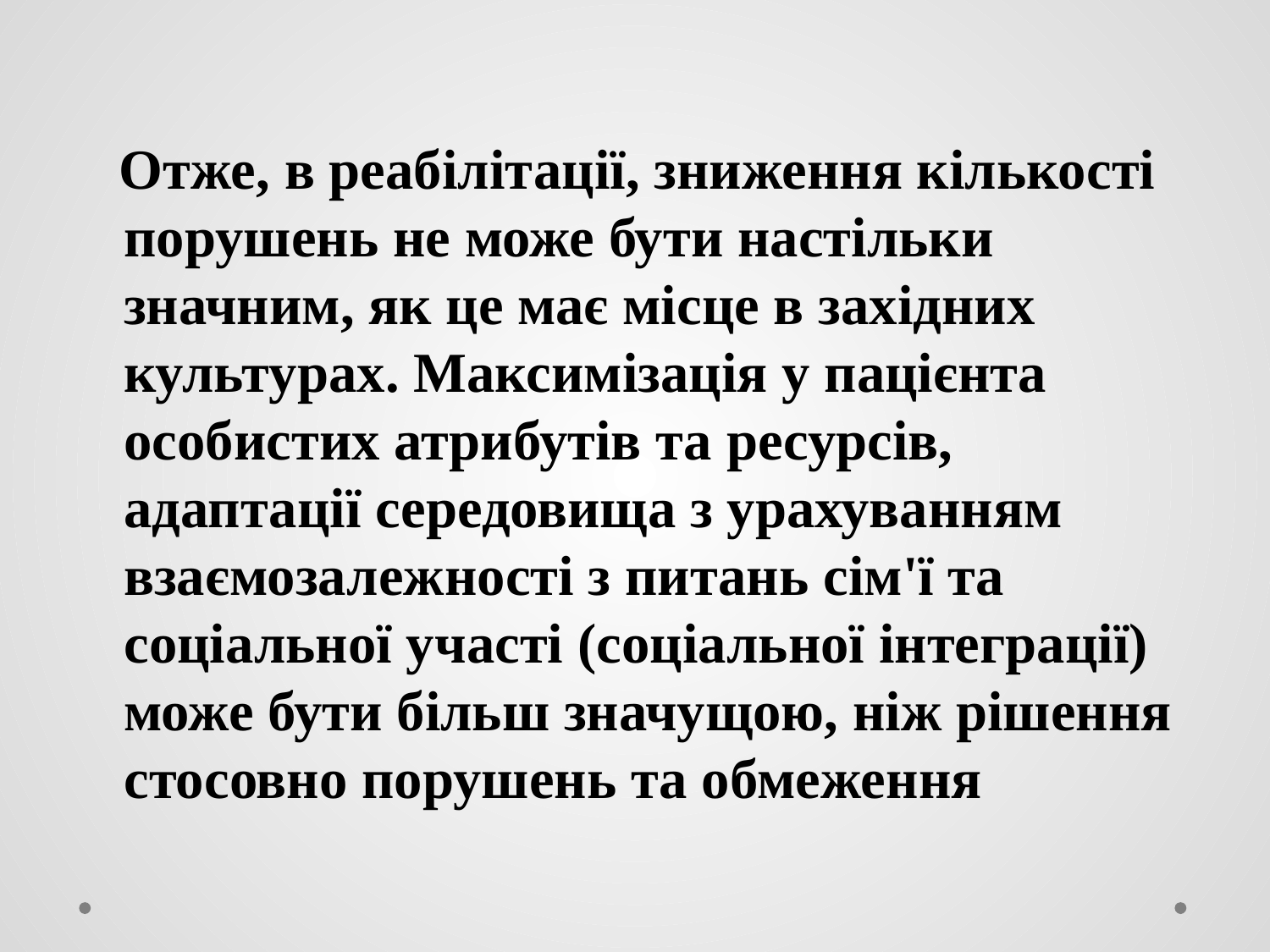

Отже, в реабілітації, зниження кількості порушень не може бути настільки значним, як це має місце в західних культурах. Максимізація у пацієнта особистих атрибутів та ресурсів, адаптації середовища з урахуванням взаємозалежності з питань сім'ї та соціальної участі (соціальної інтеграції) може бути більш значущою, ніж рішення стосовно порушень та обмеження